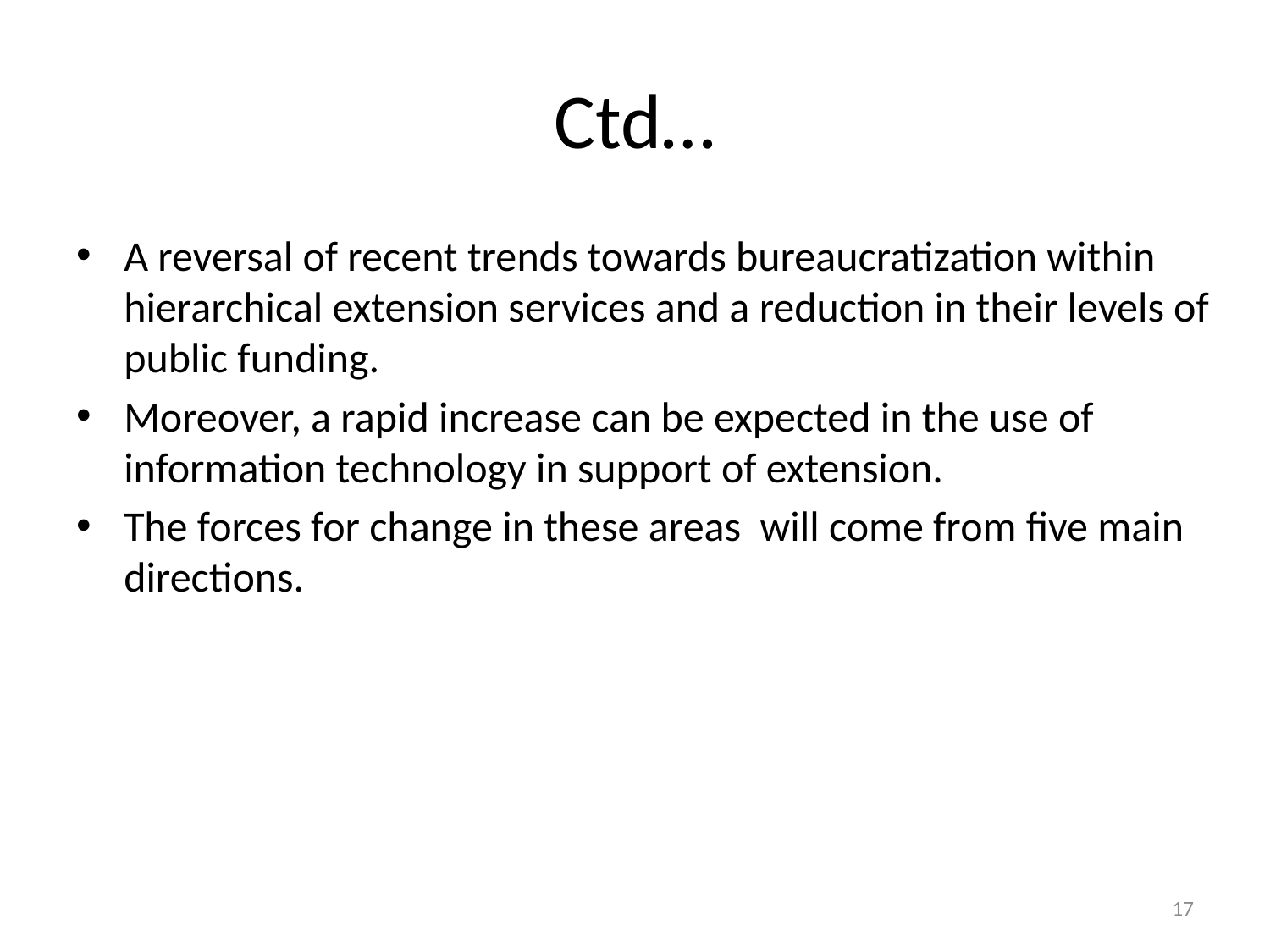

# Ctd…
A reversal of recent trends towards bureaucratization within hierarchical extension services and a reduction in their levels of public funding.
Moreover, a rapid increase can be expected in the use of information technology in support of extension.
The forces for change in these areas  will come from five main directions.

17